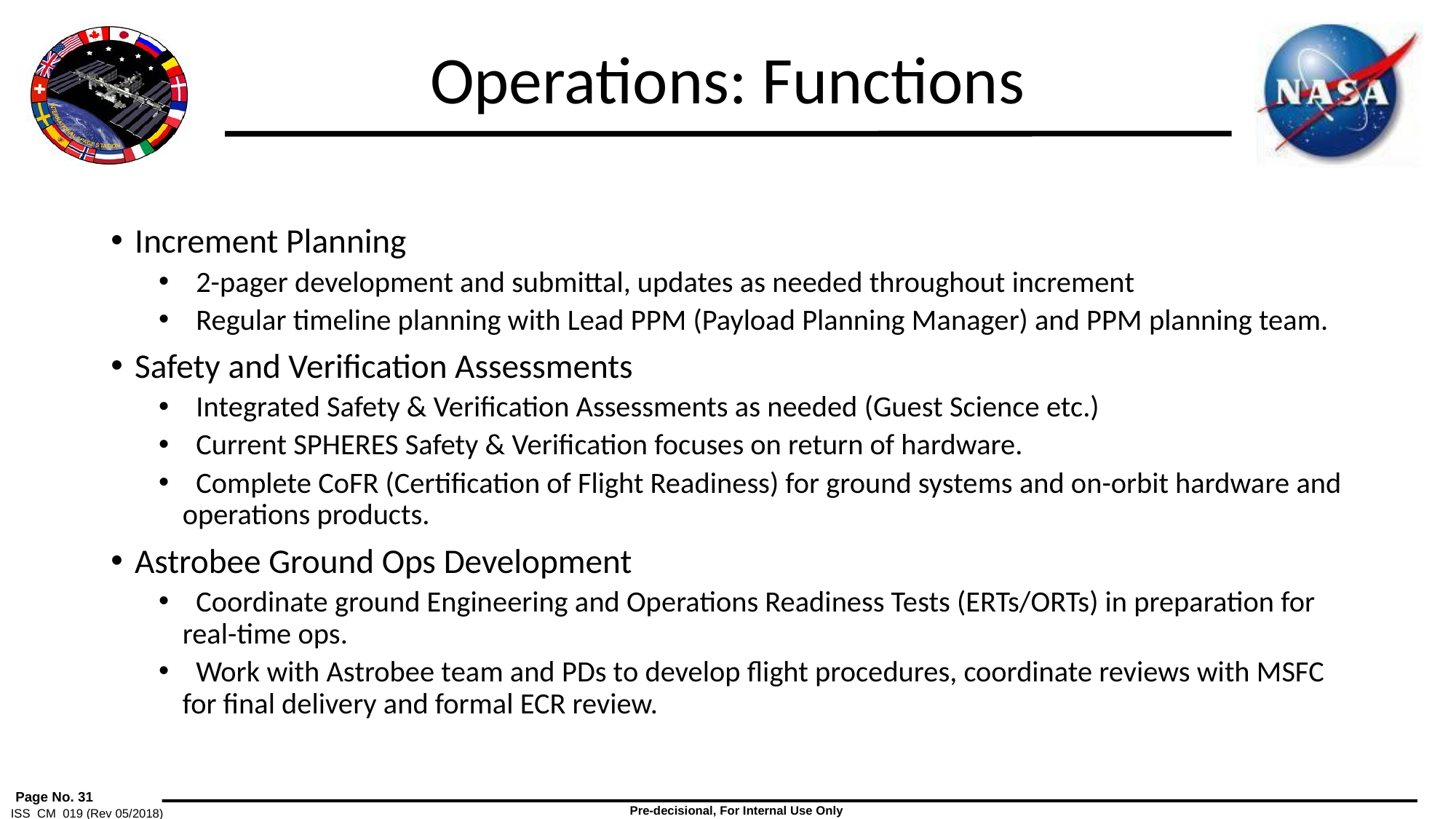

# Operations: Functions
Increment Planning
  2-pager development and submittal, updates as needed throughout increment
  Regular timeline planning with Lead PPM (Payload Planning Manager) and PPM planning team.
Safety and Verification Assessments
  Integrated Safety & Verification Assessments as needed (Guest Science etc.)
  Current SPHERES Safety & Verification focuses on return of hardware.
  Complete CoFR (Certification of Flight Readiness) for ground systems and on-orbit hardware and operations products.
Astrobee Ground Ops Development
  Coordinate ground Engineering and Operations Readiness Tests (ERTs/ORTs) in preparation for real-time ops.
  Work with Astrobee team and PDs to develop flight procedures, coordinate reviews with MSFC for final delivery and formal ECR review.